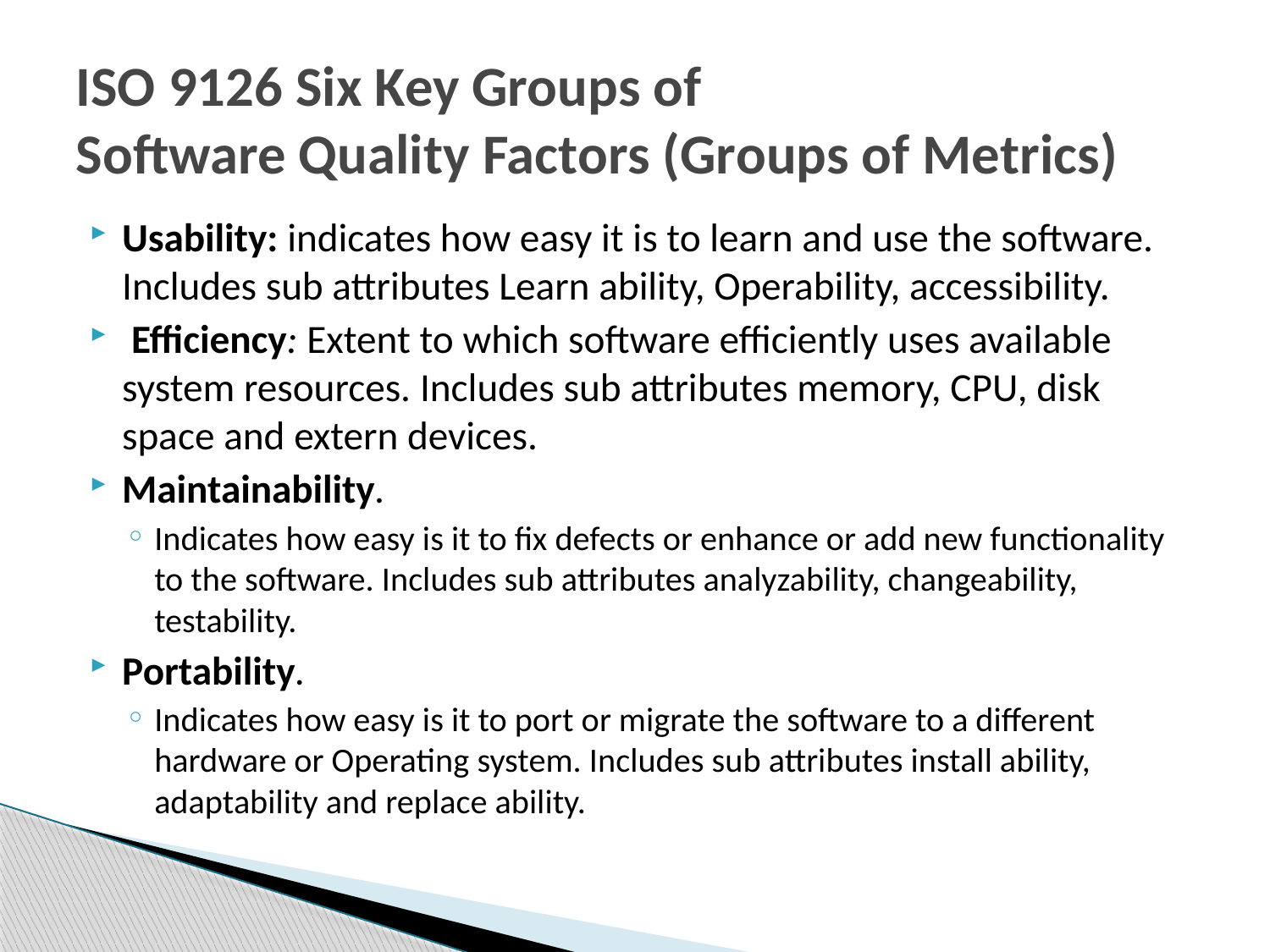

# ISO 9126 Six Key Groups of Software Quality Factors (Groups of Metrics)
Usability: indicates how easy it is to learn and use the software. Includes sub attributes Learn ability, Operability, accessibility.
 Efficiency: Extent to which software efficiently uses available system resources. Includes sub attributes memory, CPU, disk space and extern devices.
Maintainability.
Indicates how easy is it to fix defects or enhance or add new functionality to the software. Includes sub attributes analyzability, changeability, testability.
Portability.
Indicates how easy is it to port or migrate the software to a different hardware or Operating system. Includes sub attributes install ability, adaptability and replace ability.